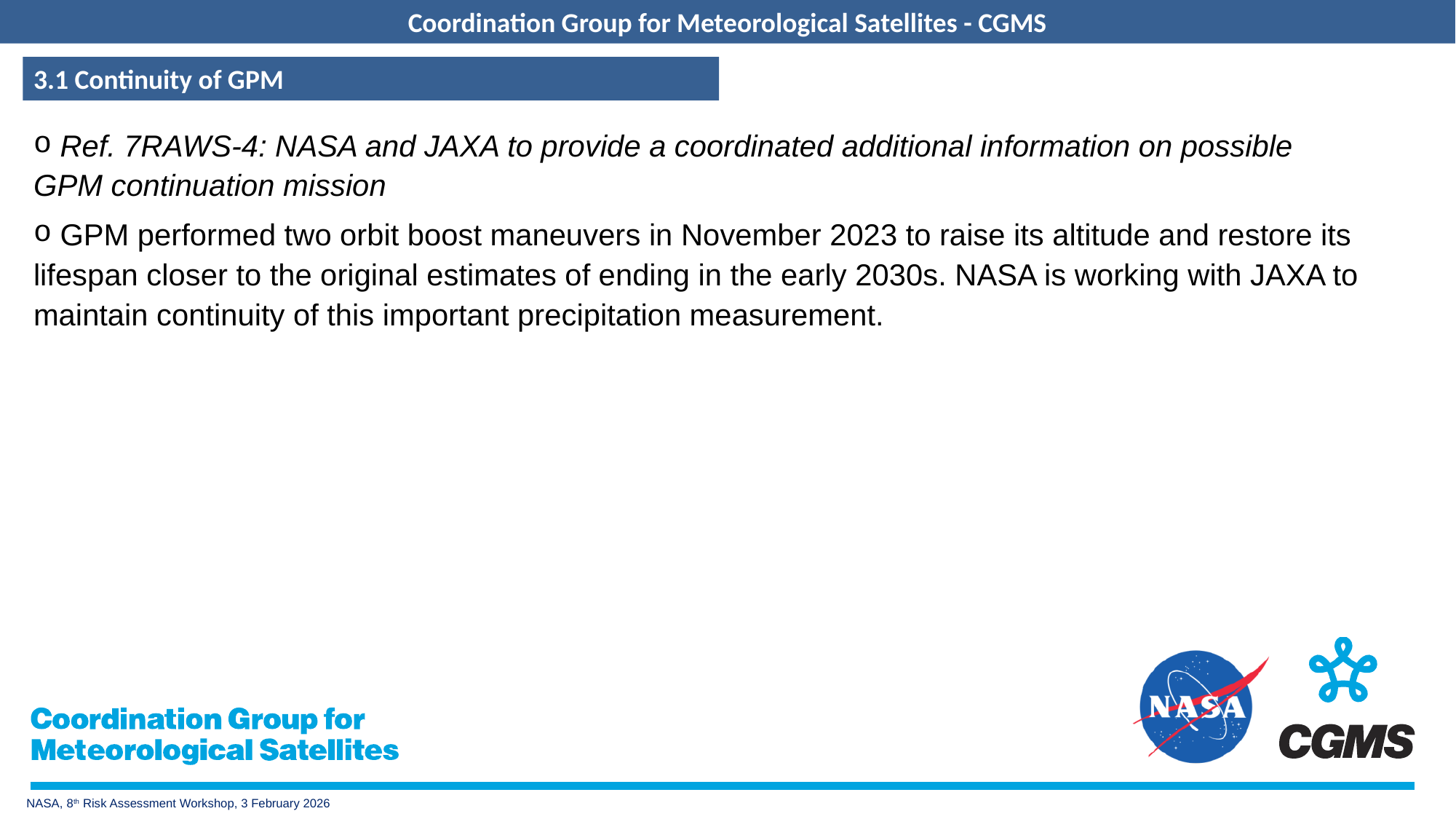

3.1 Continuity of GPM
 Ref. 7RAWS-4: NASA and JAXA to provide a coordinated additional information on possible GPM continuation mission
 GPM performed two orbit boost maneuvers in November 2023 to raise its altitude and restore its lifespan closer to the original estimates of ending in the early 2030s. NASA is working with JAXA to maintain continuity of this important precipitation measurement.